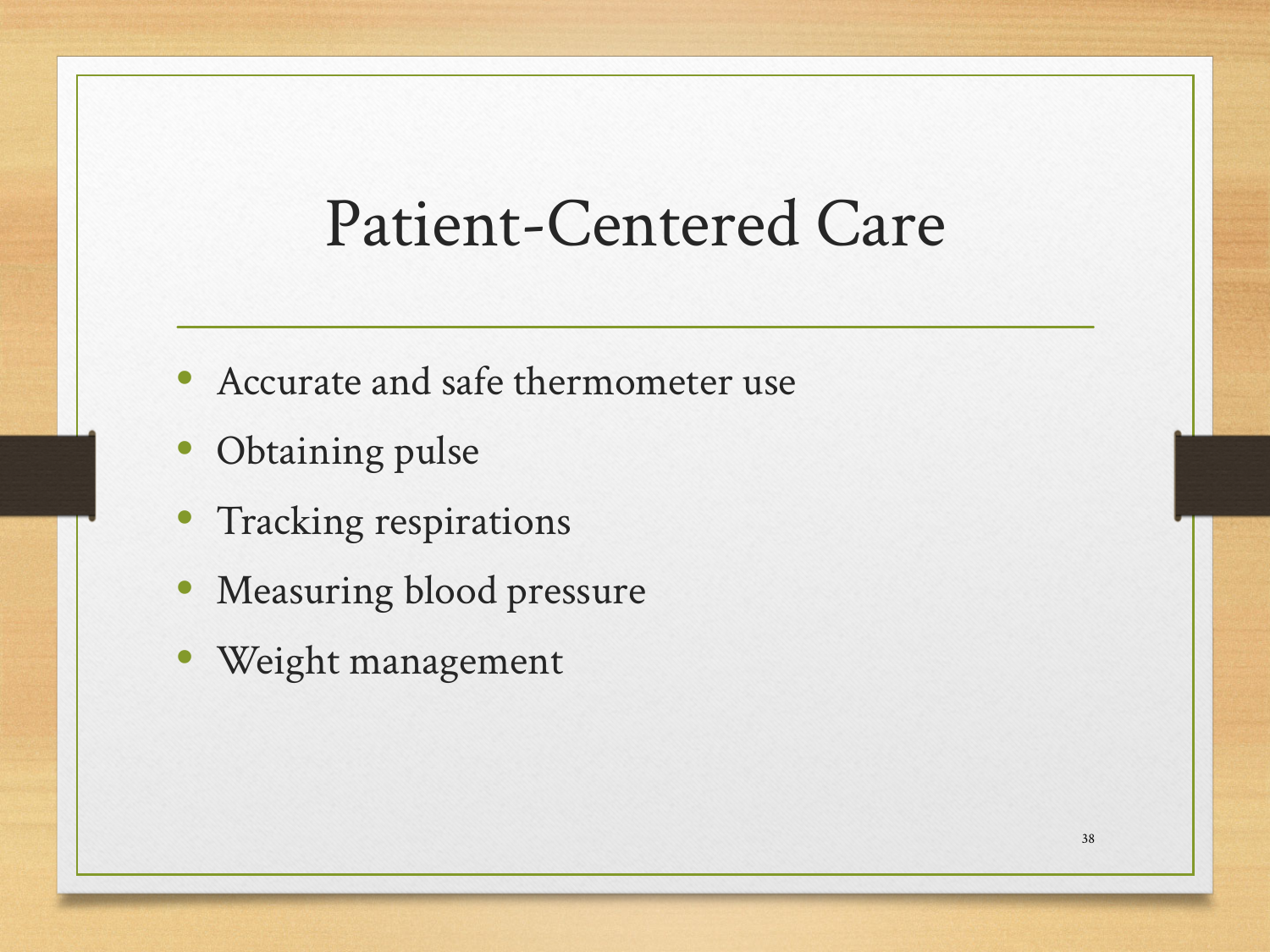

# Patient-Centered Care
Accurate and safe thermometer use
Obtaining pulse
Tracking respirations
Measuring blood pressure
Weight management
 38